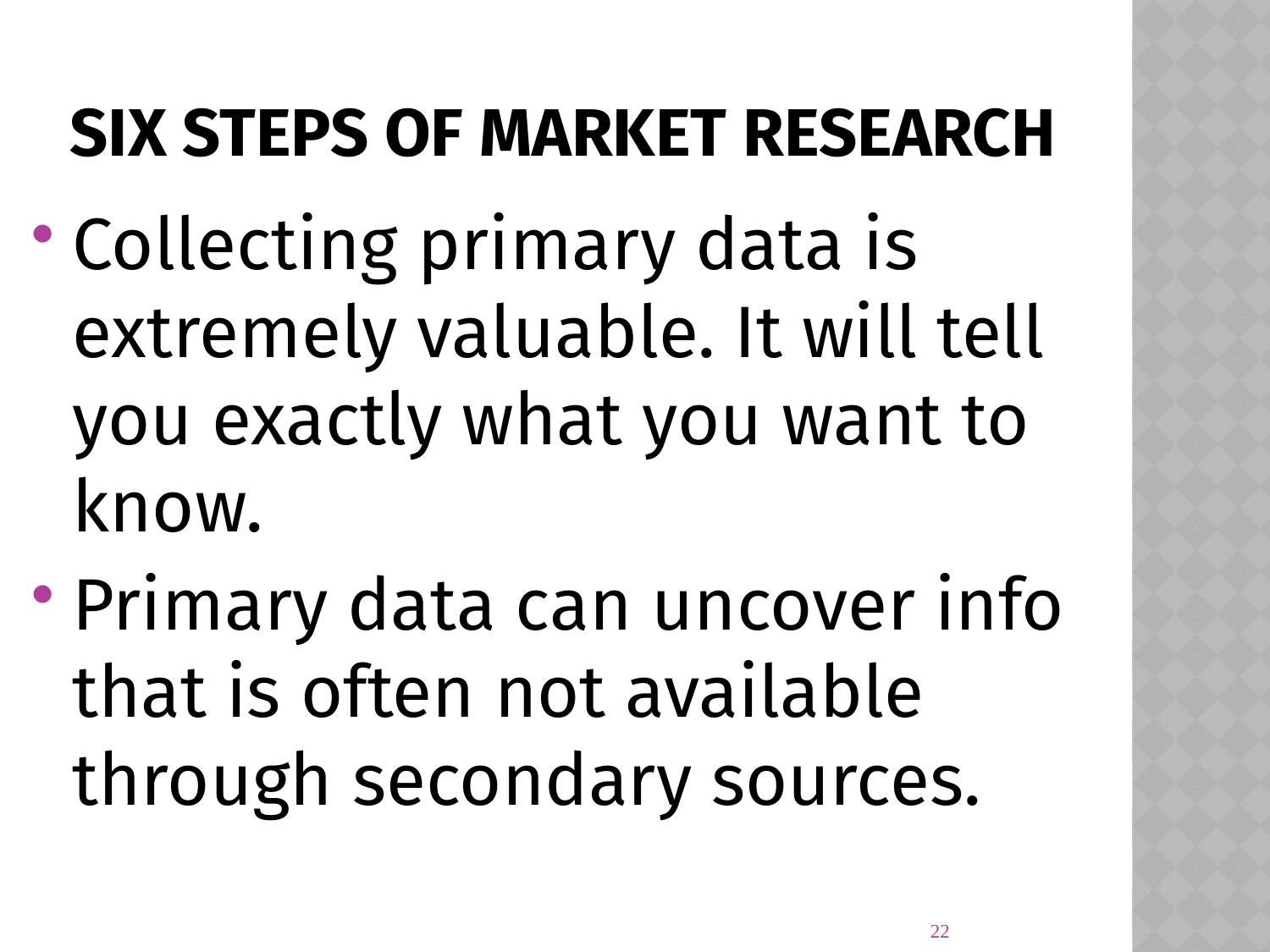

# Six Steps of Market Research
Collecting primary data is extremely valuable. It will tell you exactly what you want to know.
Primary data can uncover info that is often not available through secondary sources.
22